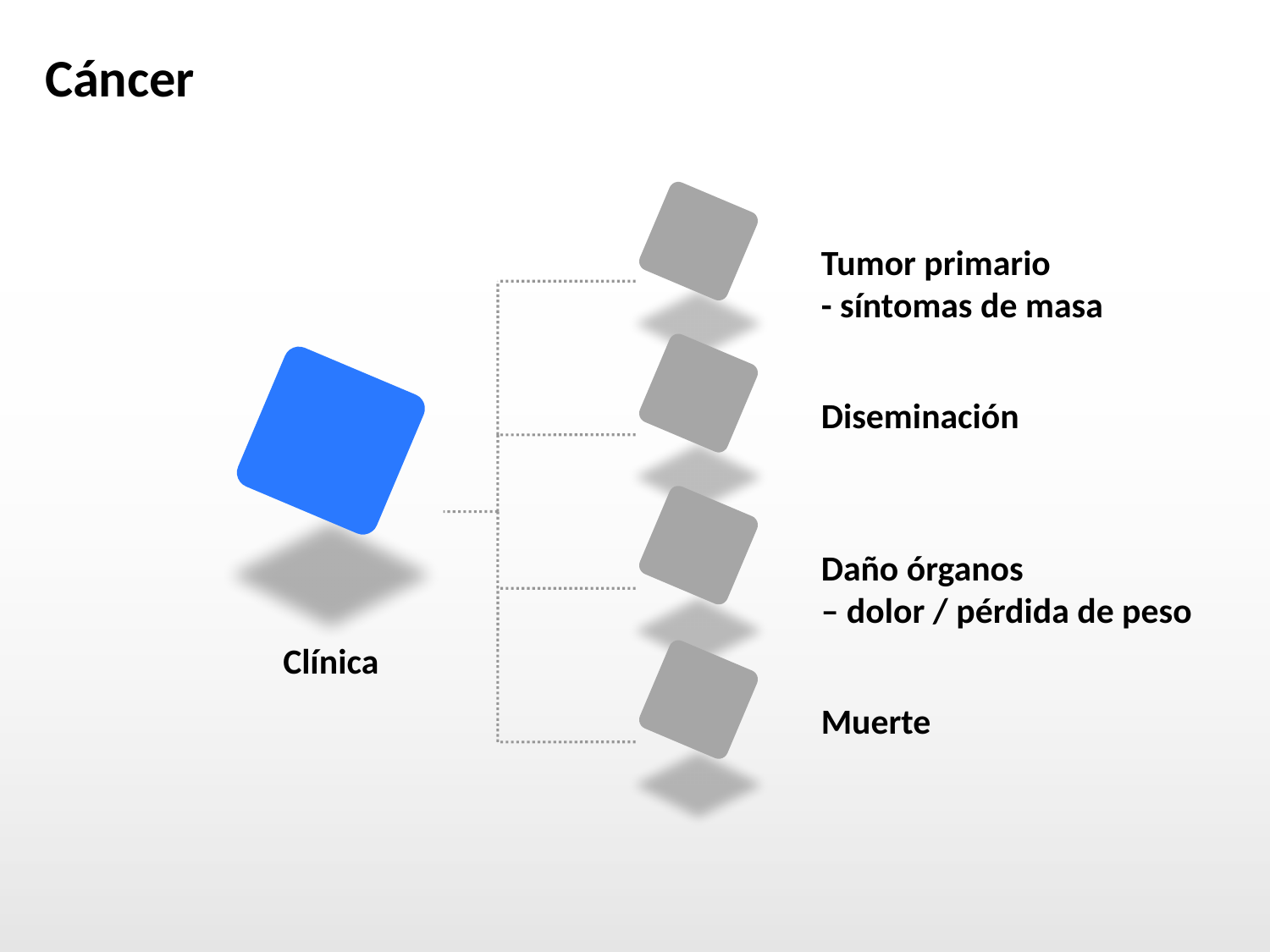

# Cáncer

Tumor primario
- síntomas de masa

Diseminación

Daño órganos
– dolor / pérdida de peso

Clínica

Muerte